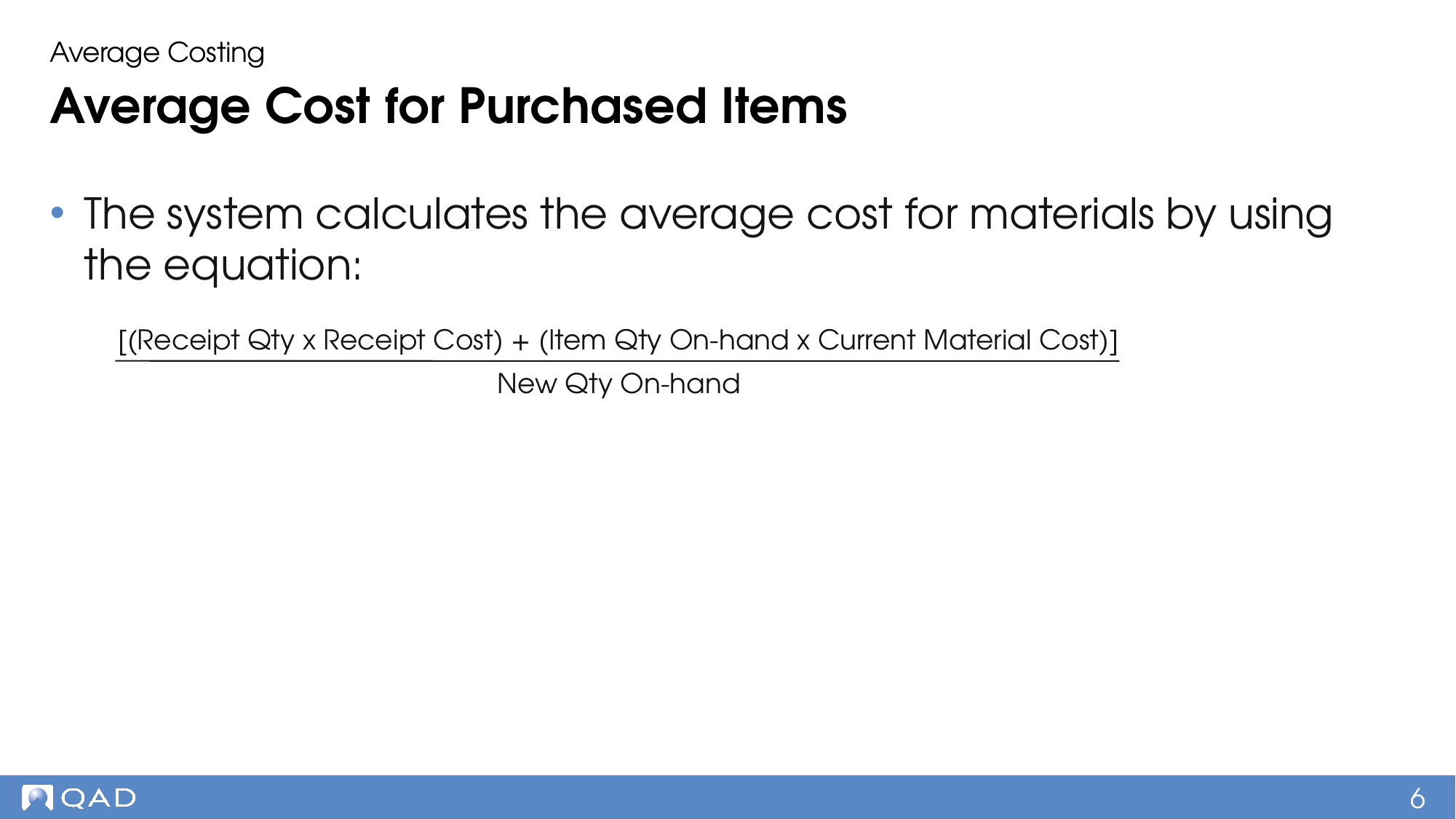

Average Costing
# Average Cost for Purchased Items
The system calculates the average cost for materials by using the equation:
[(Receipt Qty x Receipt Cost) + (Item Qty On-hand x Current Material Cost)]

New Qty On-hand
6